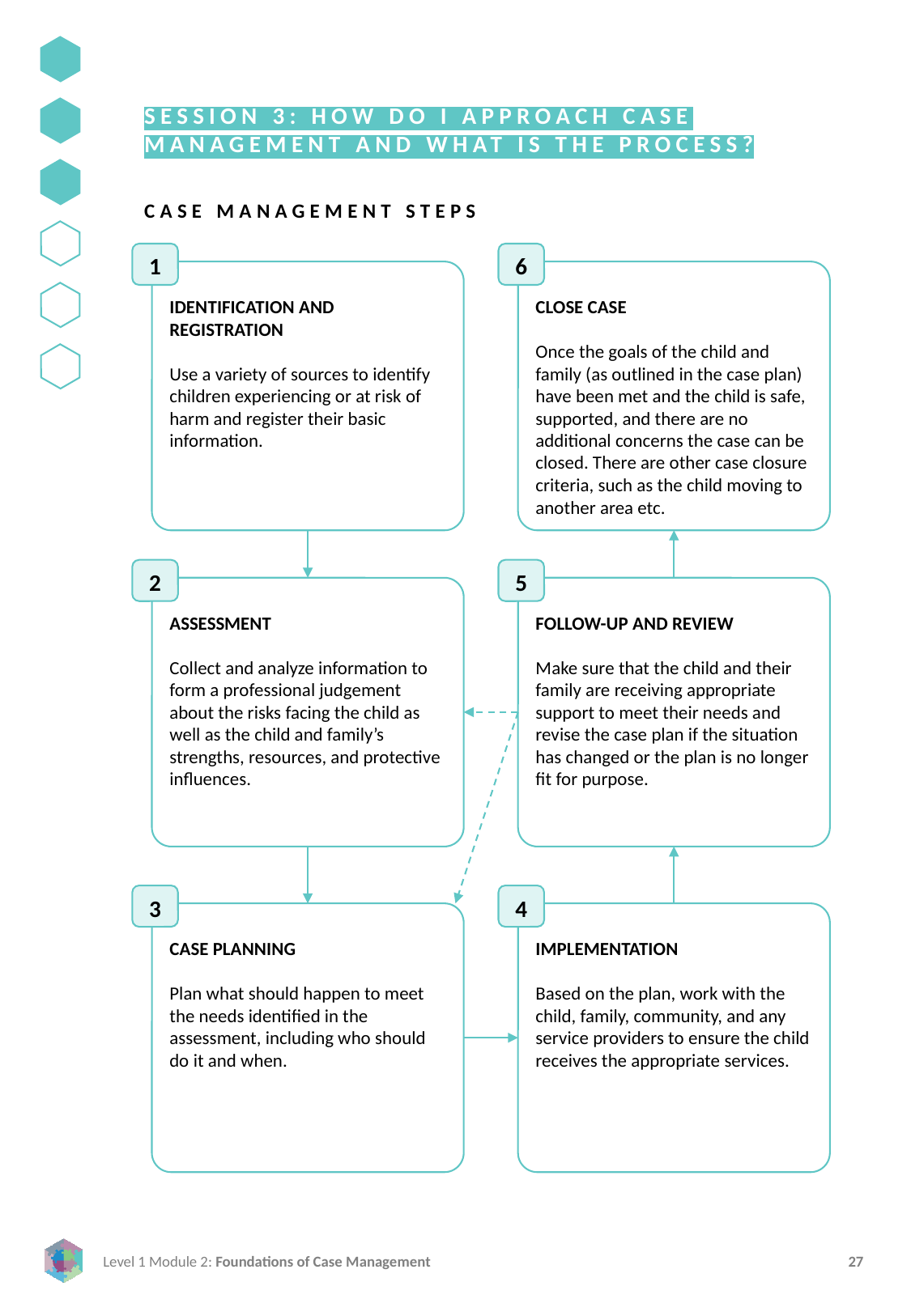

SESSION 3: HOW DO I APPROACH CASE MANAGEMENT AND WHAT IS THE PROCESS?

CASE MANAGEMENT STEPS

1
6

IDENTIFICATION AND REGISTRATION

Use a variety of sources to identify children experiencing or at risk of harm and register their basic information.

CLOSE CASE

Once the goals of the child and family (as outlined in the case plan) have been met and the child is safe, supported, and there are no additional concerns the case can be closed. There are other case closure criteria, such as the child moving to another area etc.

2
5

ASSESSMENT

Collect and analyze information to form a professional judgement about the risks facing the child as well as the child and family’s strengths, resources, and protective influences.

FOLLOW-UP AND REVIEW

Make sure that the child and their family are receiving appropriate support to meet their needs and revise the case plan if the situation has changed or the plan is no longer fit for purpose.
3
4

CASE PLANNING

Plan what should happen to meet the needs identified in the assessment, including who should do it and when.

IMPLEMENTATION

Based on the plan, work with the child, family, community, and any service providers to ensure the child receives the appropriate services.